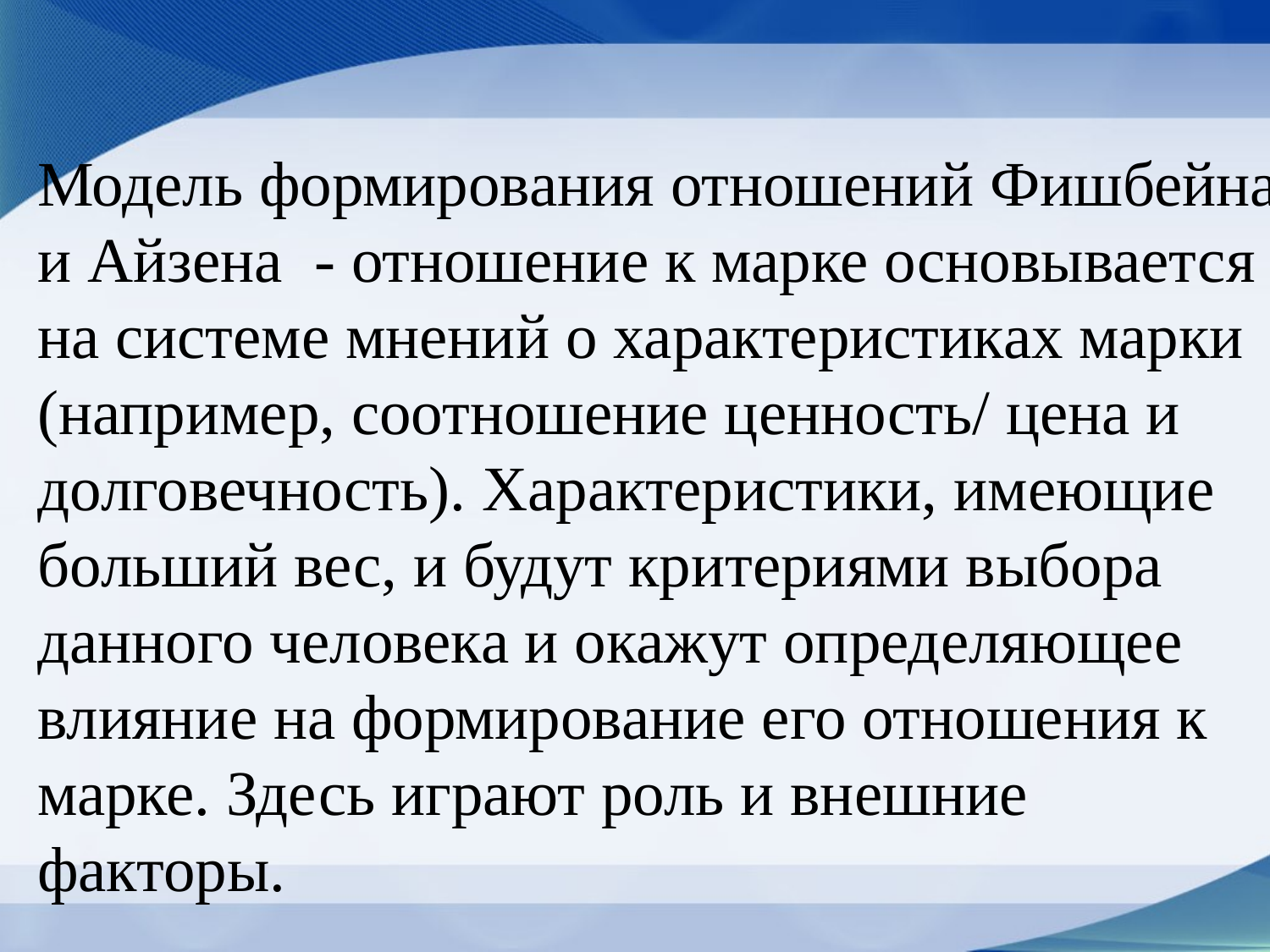

# Модель формирования отношений Фишбейна и Айзена  - отношение к марке основывается на системе мнений о характеристиках марки (например, соотношение ценность/ цена и долговечность). Характеристики, имеющие больший вес, и будут критериями выбора данного человека и окажут определяющее влияние на формирование его отношения к марке. Здесь играют роль и внешние факторы.